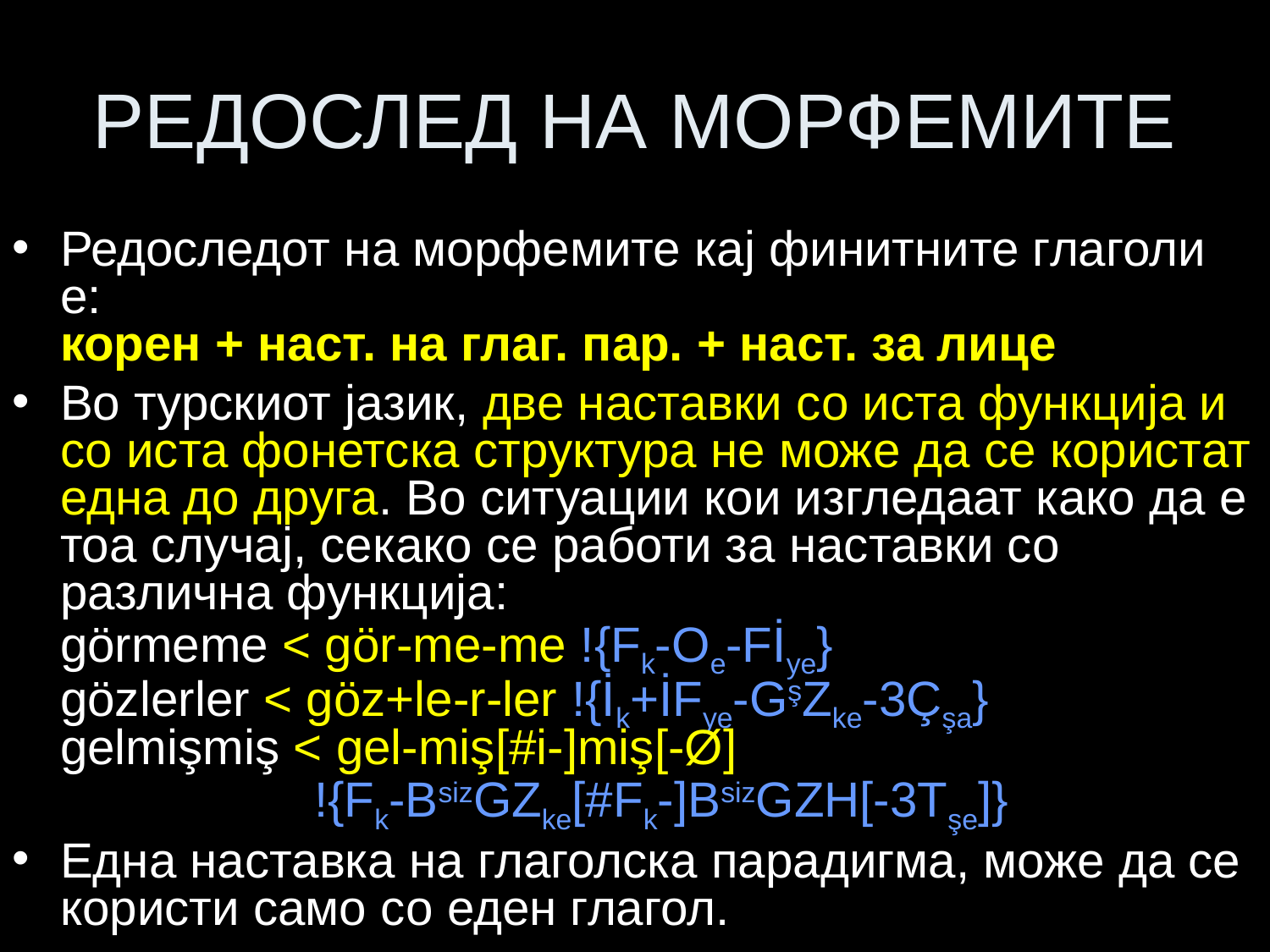

# РЕДОСЛЕД НА МОРФЕМИТЕ
Редоследот на морфемите кај финитните глаголи е:
корен + наст. на глаг. пар. + наст. за лице
Во турскиот јазик, две наставки со иста функција и со иста фонетска структура не може да се користат една до друга. Во ситуации кои изгледаат како да е тоа случај, секако се работи за наставки со различна функција:
görmeme < gör-me-me !{Fk-Oe-Fİye}
gözlerler < göz+le-r-ler !{İk+İFye-GşZke-3Çşa}
gelmişmiş < gel-miş[#i-]miş[-Ø]
		!{Fk-BsizGZke[#Fk-]BsizGZH[-3Tşe]}
Една наставка на глаголска парадигма, може да се користи само со еден глагол.